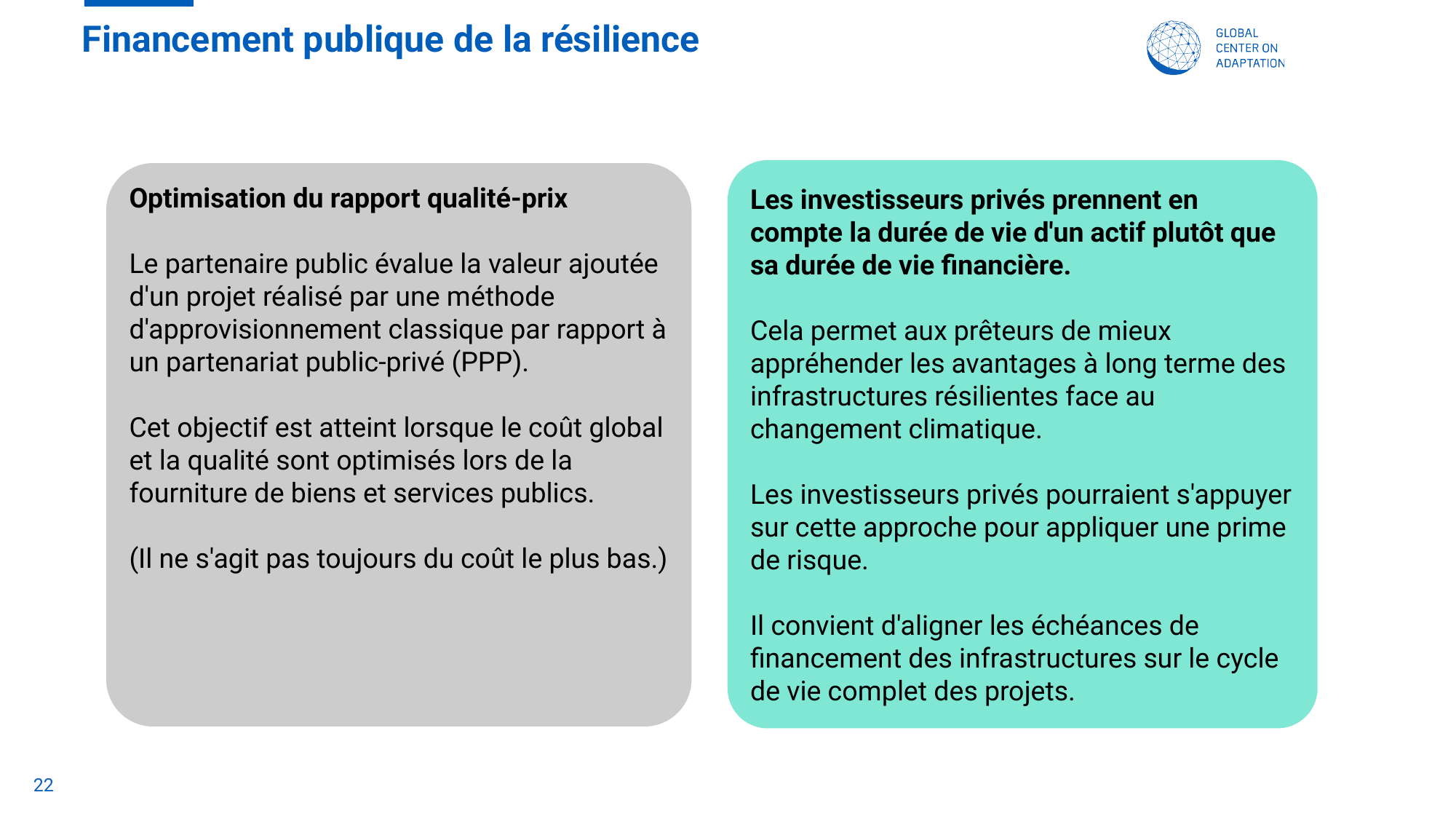

# Financement publique de la résilience
Les investisseurs privés prennent en compte la durée de vie d'un actif plutôt que sa durée de vie financière.

Cela permet aux prêteurs de mieux appréhender les avantages à long terme des infrastructures résilientes face au changement climatique.

Les investisseurs privés pourraient s'appuyer sur cette approche pour appliquer une prime de risque.

Il convient d'aligner les échéances de financement des infrastructures sur le cycle de vie complet des projets.
Optimisation du rapport qualité-prix

Le partenaire public évalue la valeur ajoutée d'un projet réalisé par une méthode d'approvisionnement classique par rapport à un partenariat public-privé (PPP).

Cet objectif est atteint lorsque le coût global et la qualité sont optimisés lors de la fourniture de biens et services publics.

(Il ne s'agit pas toujours du coût le plus bas.)